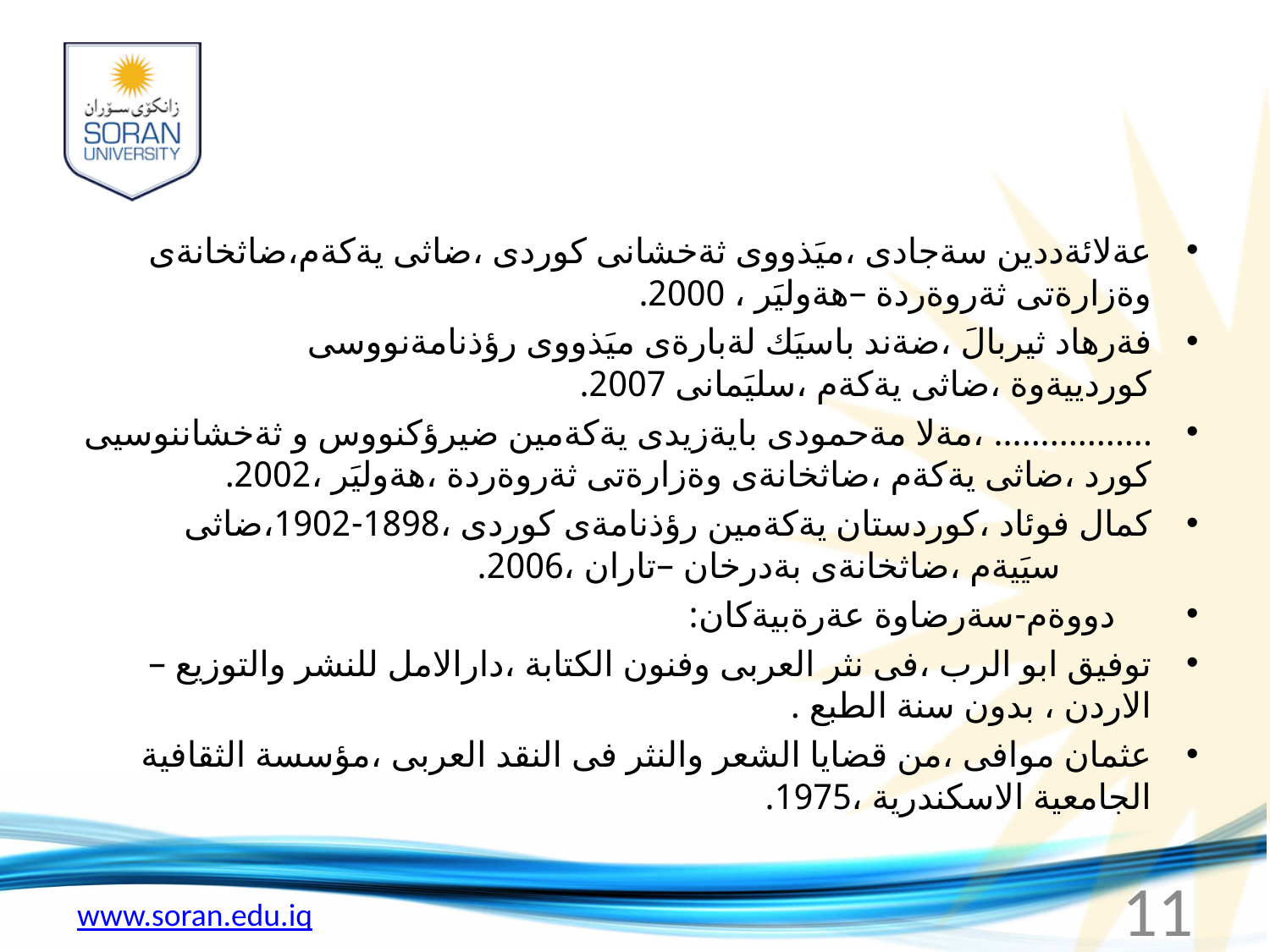

#
عةلائةددين سةجادى ،ميَذووى ثةخشانى كوردى ،ضاثى يةكةم،ضاثخانةى وةزارةتى ثةروةردة –هةوليَر ، 2000.
فةرهاد ثيربالَ ،ضةند باسيَك لةبارةى ميَذووى رؤذنامةنووسى كوردييةوة ،ضاثى يةكةم ،سليَمانى 2007.
................. ،مةلا مةحمودى بايةزيدى يةكةمين ضيرؤكنووس و ثةخشاننوسيى كورد ،ضاثى يةكةم ،ضاثخانةى وةزارةتى ثةروةردة ،هةوليَر ،2002.
كمال فوئاد ،كوردستان يةكةمين رؤذنامةى كوردى ،1898-1902،ضاثى                      سيَيةم ،ضاثخانةى بةدرخان –تاران ،2006.
    دووةم-سةرضاوة عةرةبيةكان:
توفيق ابو الرب ،فى نثر العربى وفنون الكتابة ،دارالامل للنشر والتوزيع –الاردن ، بدون سنة الطبع .
عثمان موافى ،من قضايا الشعر والنثر فى النقد العربى ،مؤسسة الثقافية الجامعية الاسكندرية ،1975.

11